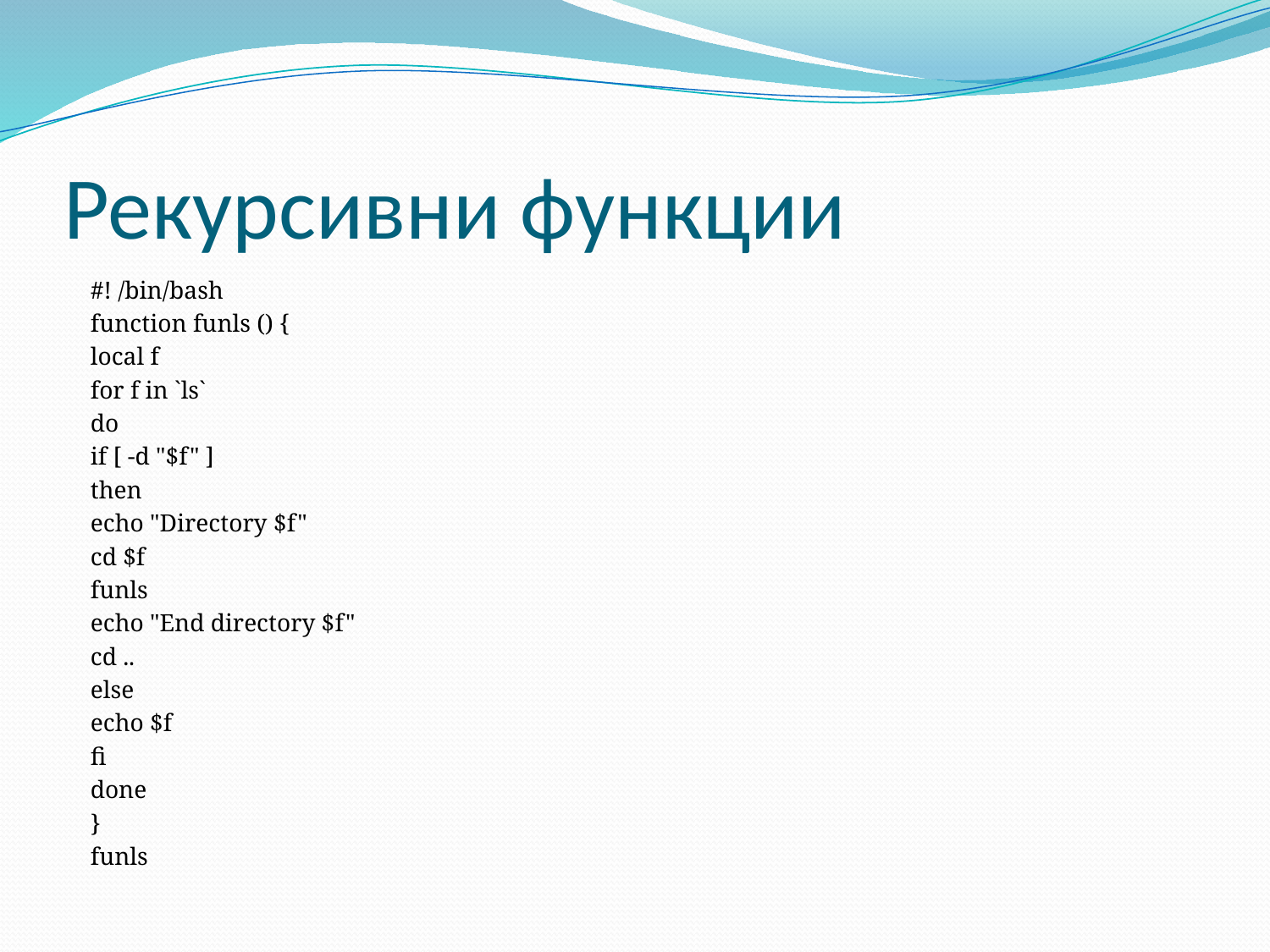

# Рекурсивни функции
#! /bin/bash
function funls () {
local f
for f in `ls`
do
if [ -d "$f" ]
then
echo "Directory $f"
cd $f
funls
echo "End directory $f"
cd ..
else
echo $f
fi
done
}
funls